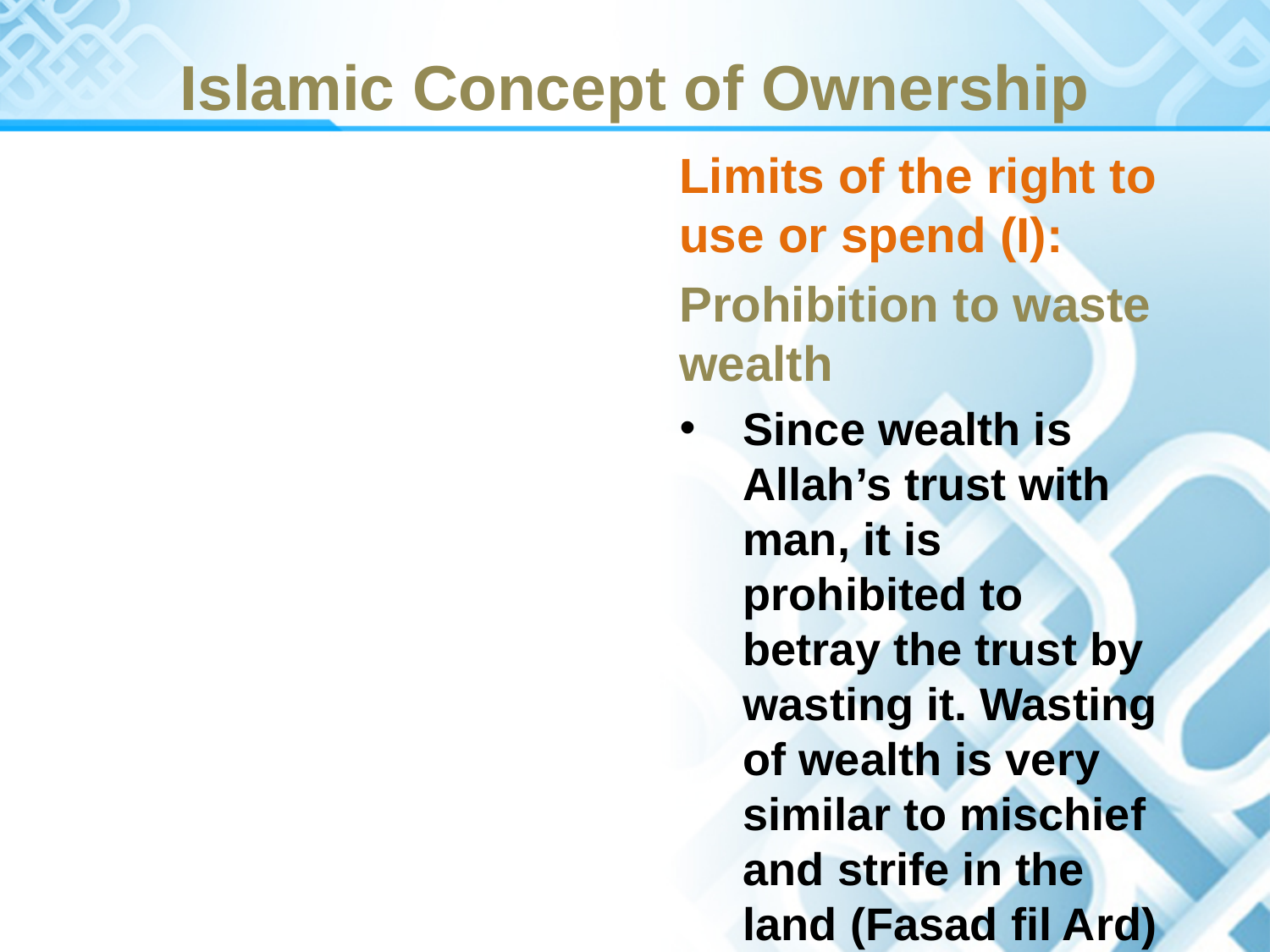

Islamic Concept of Ownership
Limits of the right to use or spend (I):
Prohibition to waste wealth
Since wealth is Allah’s trust with man, it is prohibited to betray the trust by wasting it. Wasting of wealth is very similar to mischief and strife in the land (Fasad fil Ard)